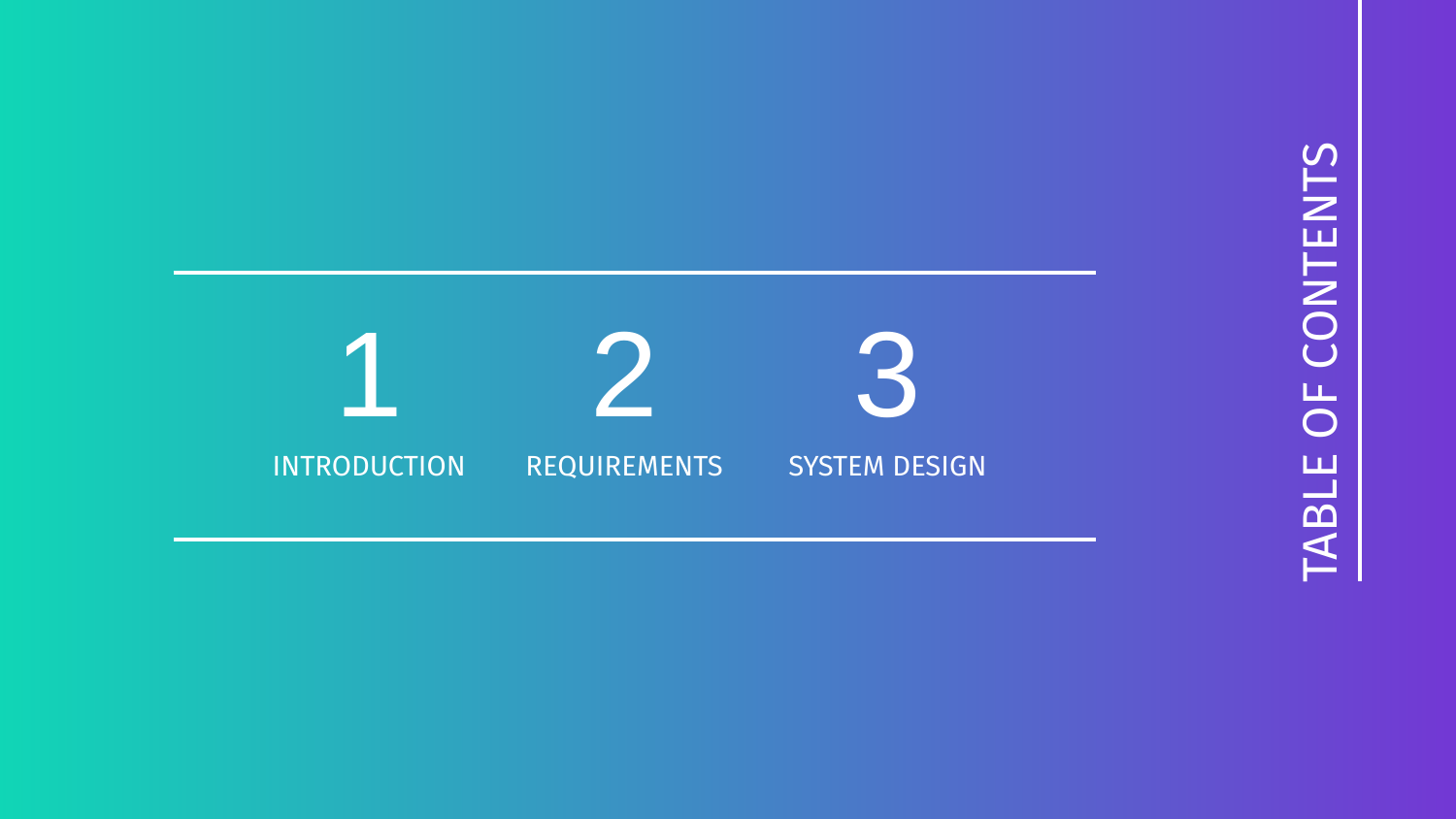

TABLE OF CONTENTS
3
1
2
INTRODUCTION
SYSTEM DESIGN
# REQUIREMENTS